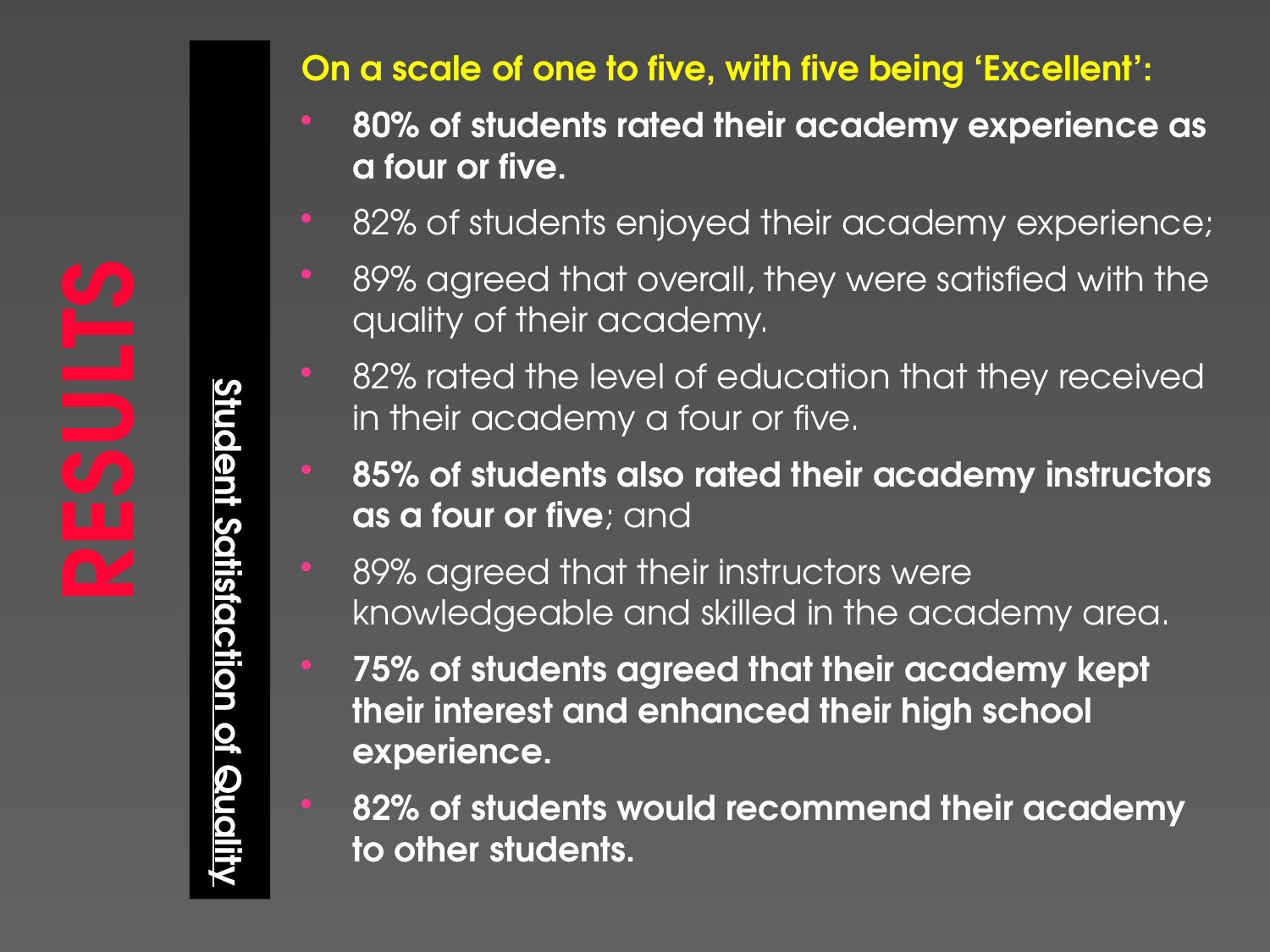

Student Satisfaction of Quality
On a scale of one to five, with five being ‘Excellent’:
80% of students rated their academy experience as a four or five.
82% of students enjoyed their academy experience;
89% agreed that overall, they were satisfied with the quality of their academy.
82% rated the level of education that they received in their academy a four or five.
85% of students also rated their academy instructors as a four or five; and
89% agreed that their instructors were knowledgeable and skilled in the academy area.
75% of students agreed that their academy kept their interest and enhanced their high school experience.
82% of students would recommend their academy to other students.

RESULTS